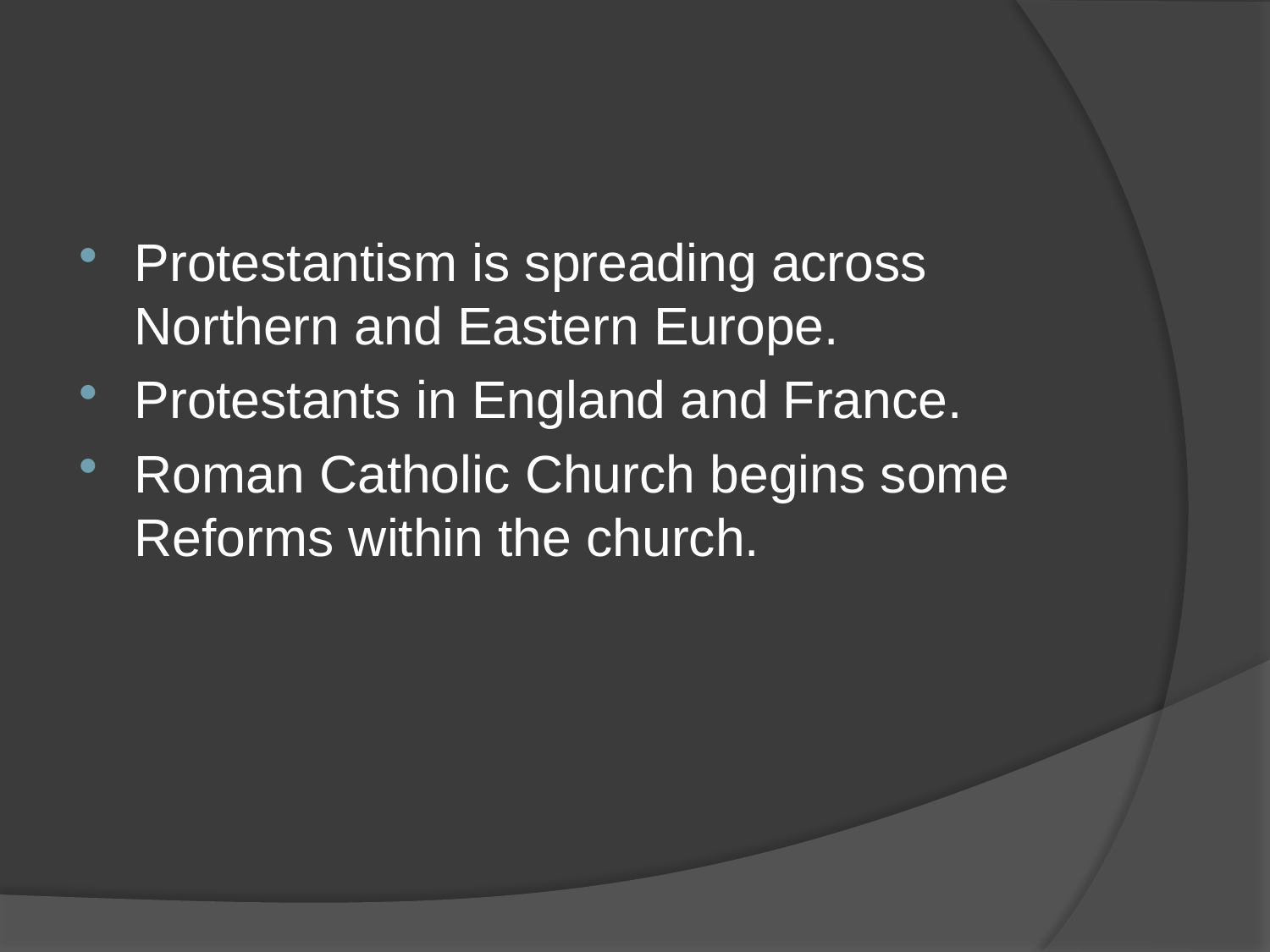

#
Protestantism is spreading across Northern and Eastern Europe.
Protestants in England and France.
Roman Catholic Church begins some Reforms within the church.